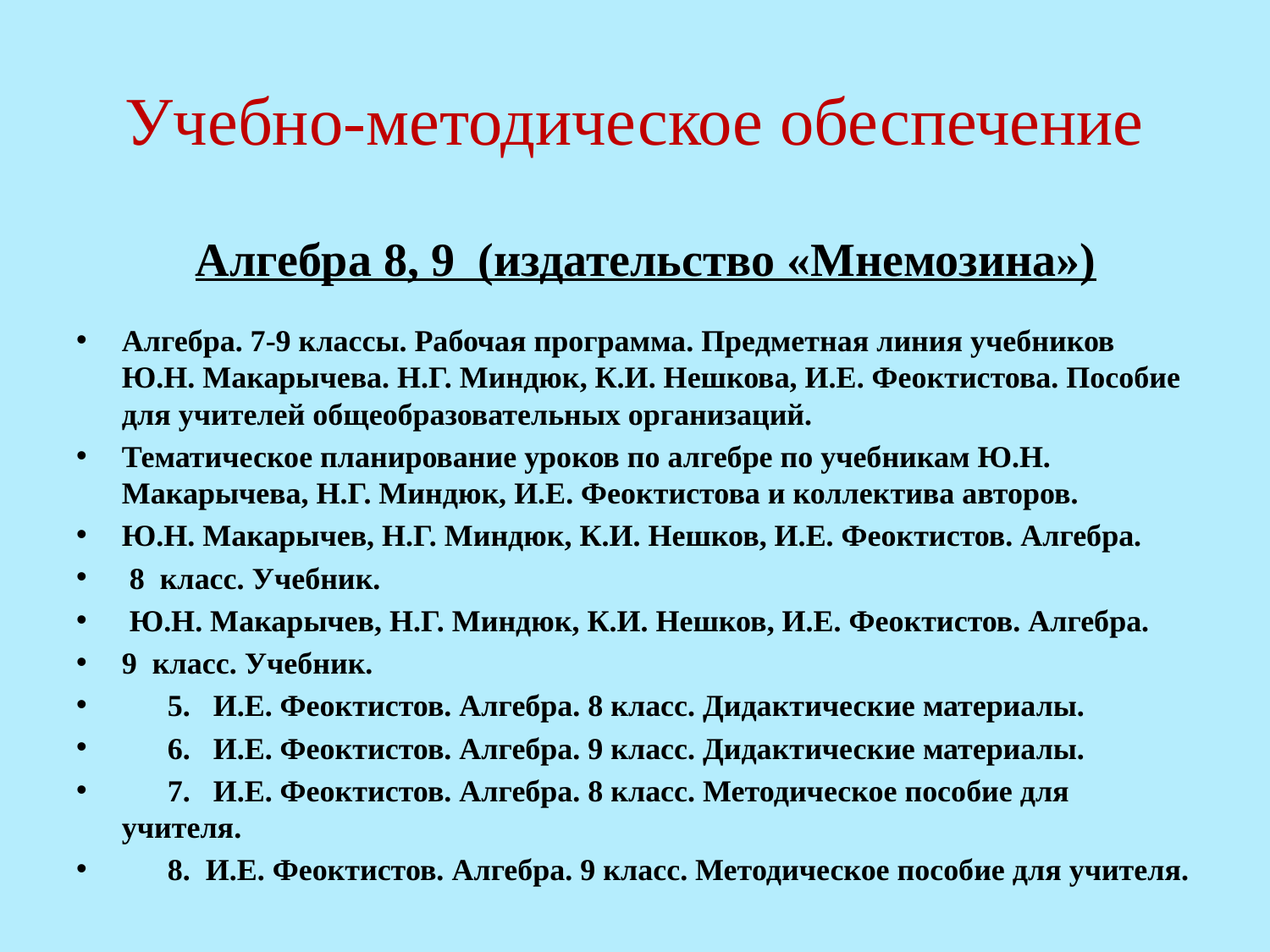

# Учебно-методическое обеспечение
  Алгебра 8, 9  (издательство «Мнемозина»)

Алгебра. 7-9 классы. Рабочая программа. Предметная линия учебников Ю.Н. Макарычева. Н.Г. Миндюк, К.И. Нешкова, И.Е. Феоктистова. Пособие для учителей общеобразовательных организаций.
Тематическое планирование уроков по алгебре по учебникам Ю.Н. Макарычева, Н.Г. Миндюк, И.Е. Феоктистова и коллектива авторов.
Ю.Н. Макарычев, Н.Г. Миндюк, К.И. Нешков, И.Е. Феоктистов. Алгебра.
 8  класс. Учебник.
 Ю.Н. Макарычев, Н.Г. Миндюк, К.И. Нешков, И.Е. Феоктистов. Алгебра.
9  класс. Учебник.
      5.   И.Е. Феоктистов. Алгебра. 8 класс. Дидактические материалы.
      6.   И.Е. Феоктистов. Алгебра. 9 класс. Дидактические материалы.
      7.   И.Е. Феоктистов. Алгебра. 8 класс. Методическое пособие для учителя.
      8.  И.Е. Феоктистов. Алгебра. 9 класс. Методическое пособие для учителя.